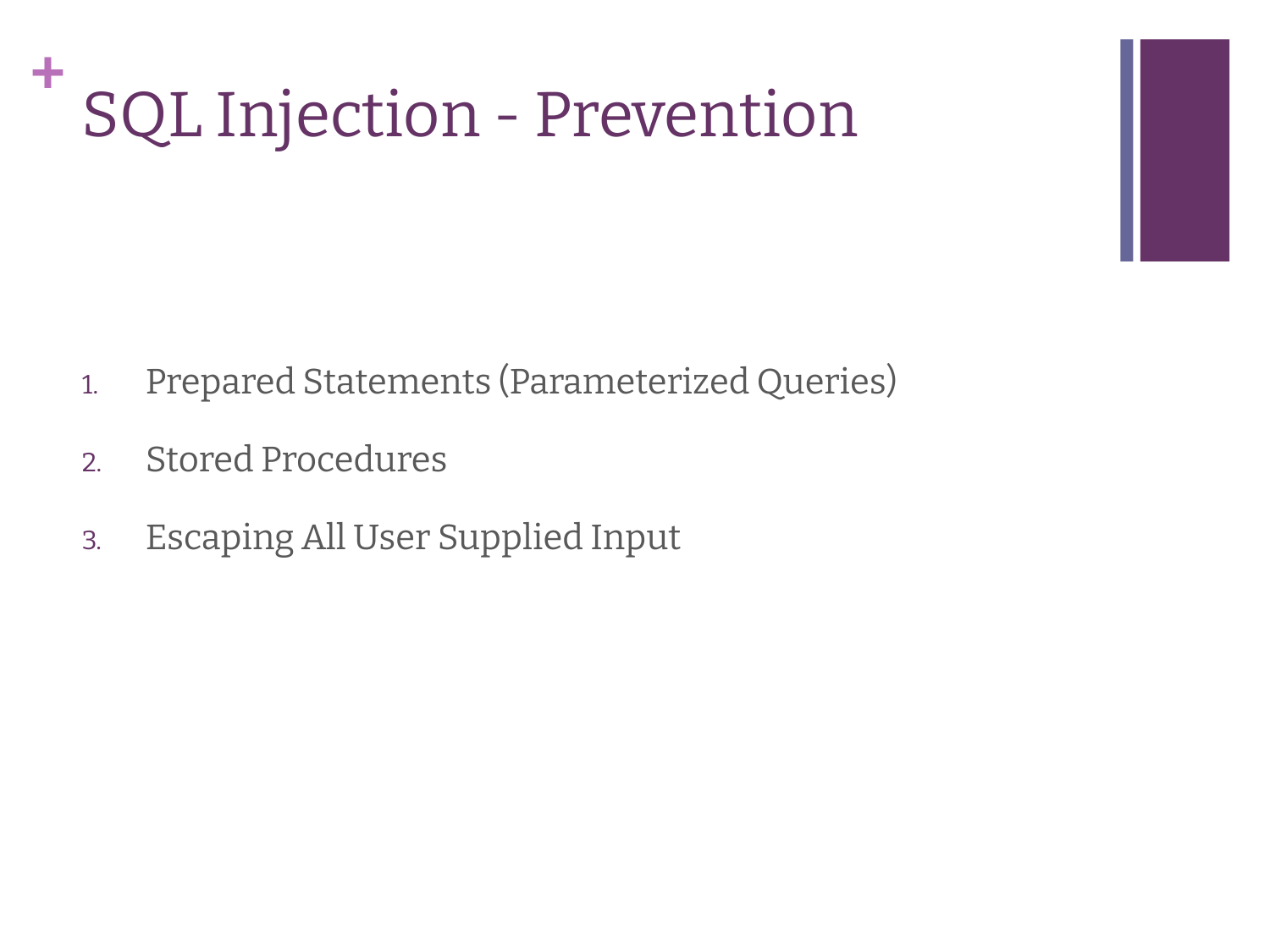

# SQL Injection - Prevention

Prepared Statements (Parameterized Queries)
Stored Procedures
Escaping All User Supplied Input